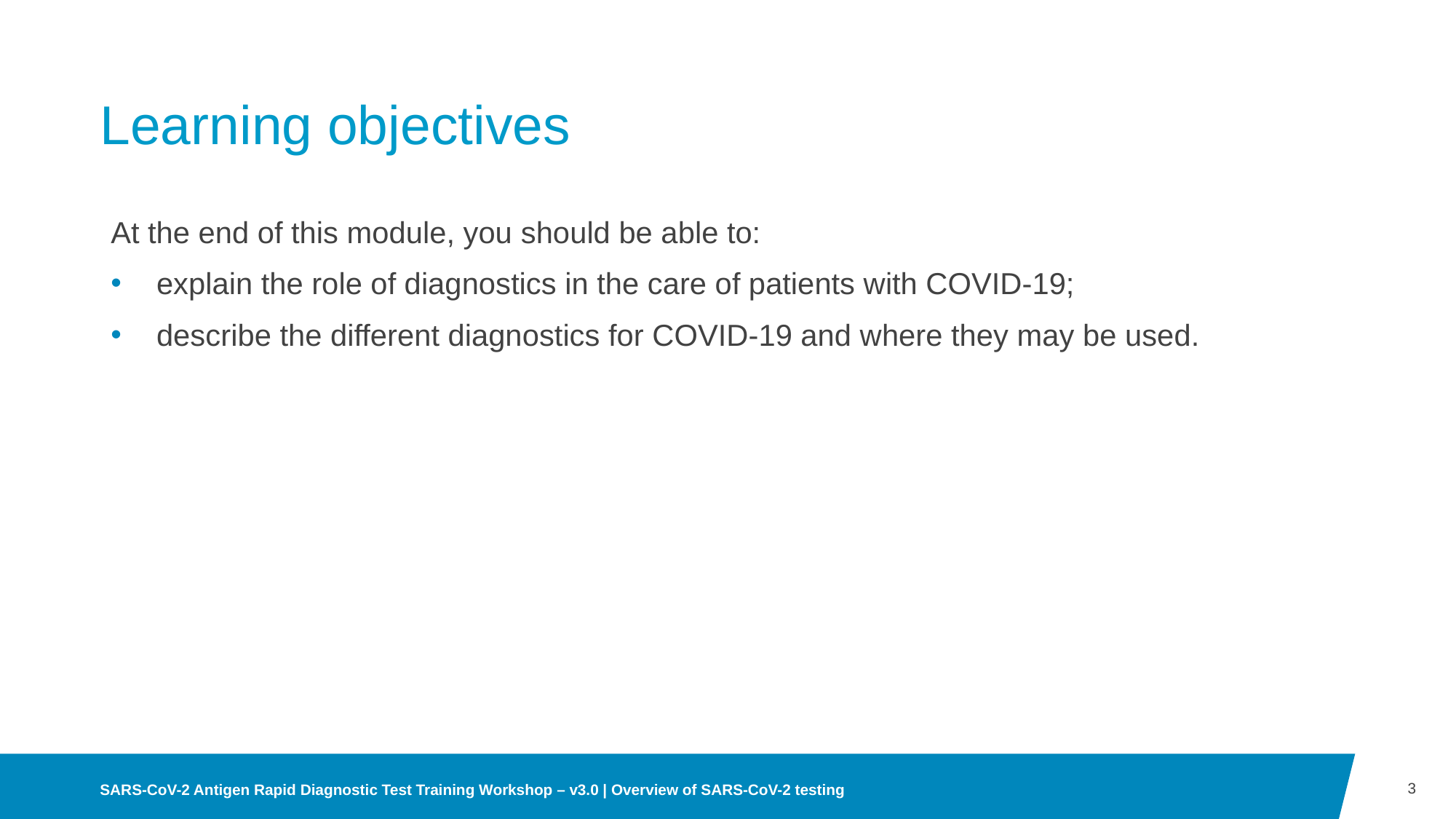

# Learning objectives
At the end of this module, you should be able to:
explain the role of diagnostics in the care of patients with COVID-19;
describe the different diagnostics for COVID-19 and where they may be used.

3
SARS-CoV-2 Antigen Rapid Diagnostic Test Training Workshop – v3.0 | Overview of SARS-CoV-2 testing